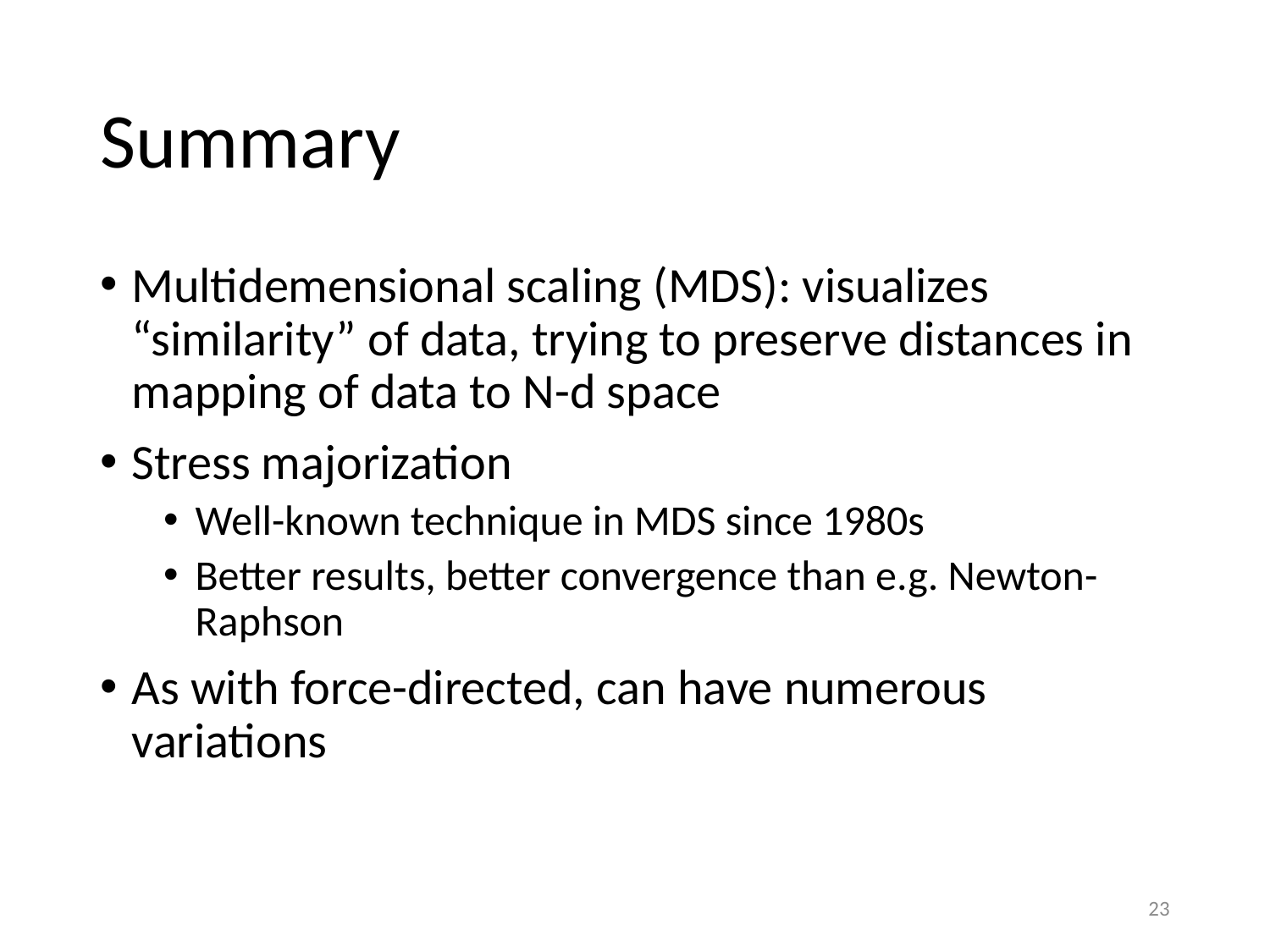

# Summary
Multidemensional scaling (MDS): visualizes “similarity” of data, trying to preserve distances in mapping of data to N-d space
Stress majorization
Well-known technique in MDS since 1980s
Better results, better convergence than e.g. Newton-Raphson
As with force-directed, can have numerous variations
23